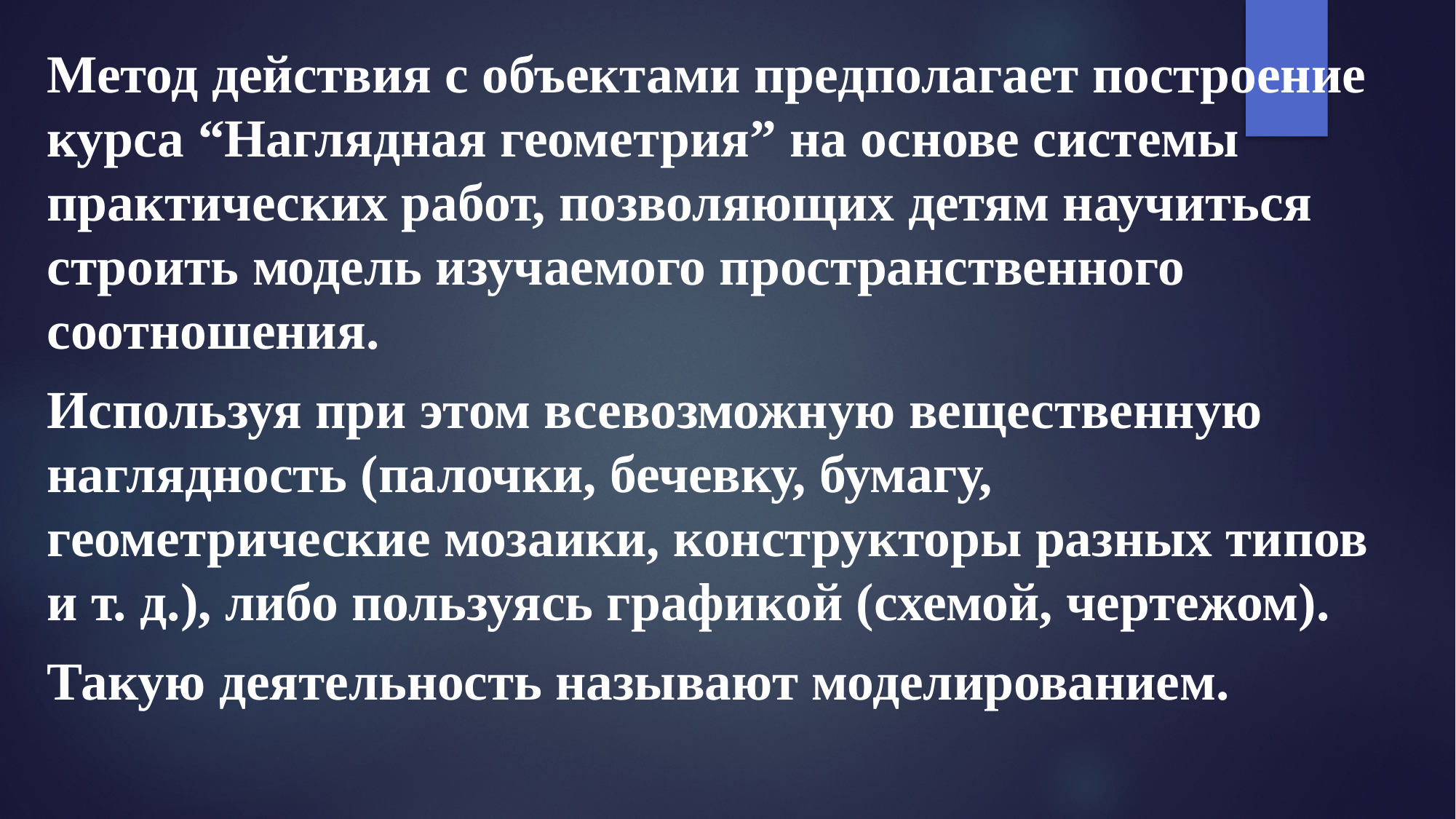

Метод действия с объектами предполагает построение курса “Наглядная геометрия” на основе системы практических работ, позволяющих детям научиться строить модель изучаемого пространственного соотношения.
Используя при этом всевозможную вещественную наглядность (палочки, бечевку, бумагу, геометрические мозаики, конструкторы разных типов и т. д.), либо пользуясь графикой (схемой, чертежом).
Такую деятельность называют моделированием.